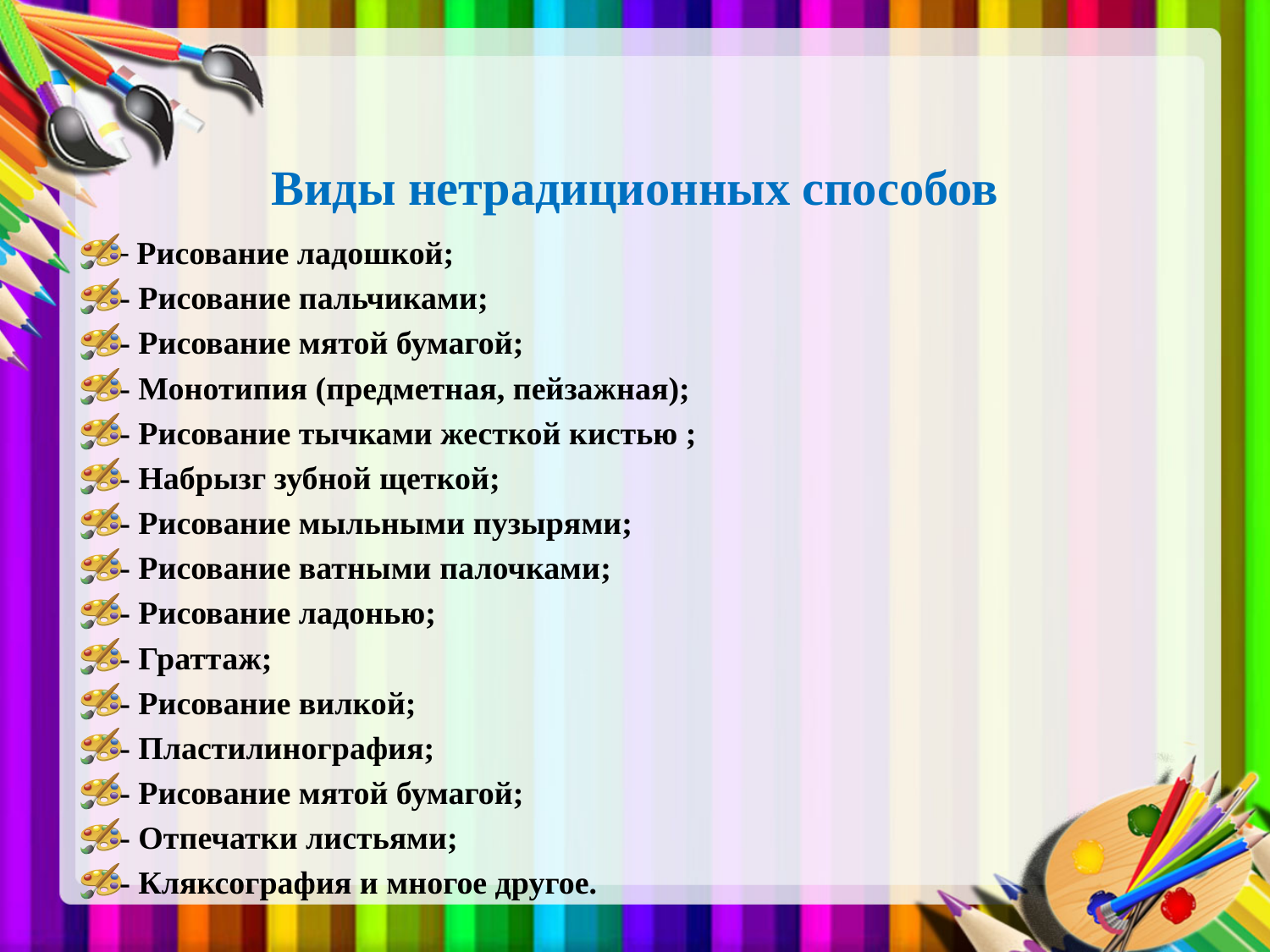

# Виды нетрадиционных способов
- Рисование ладошкой;
- Рисование пальчиками;
- Рисование мятой бумагой;
- Монотипия (предметная, пейзажная);
- Рисование тычками жесткой кистью ;
- Набрызг зубной щеткой;
- Рисование мыльными пузырями;
- Рисование ватными палочками;
- Рисование ладонью;
- Граттаж;
- Рисование вилкой;
- Пластилинография;
- Рисование мятой бумагой;
- Отпечатки листьями;
- Кляксография и многое другое.